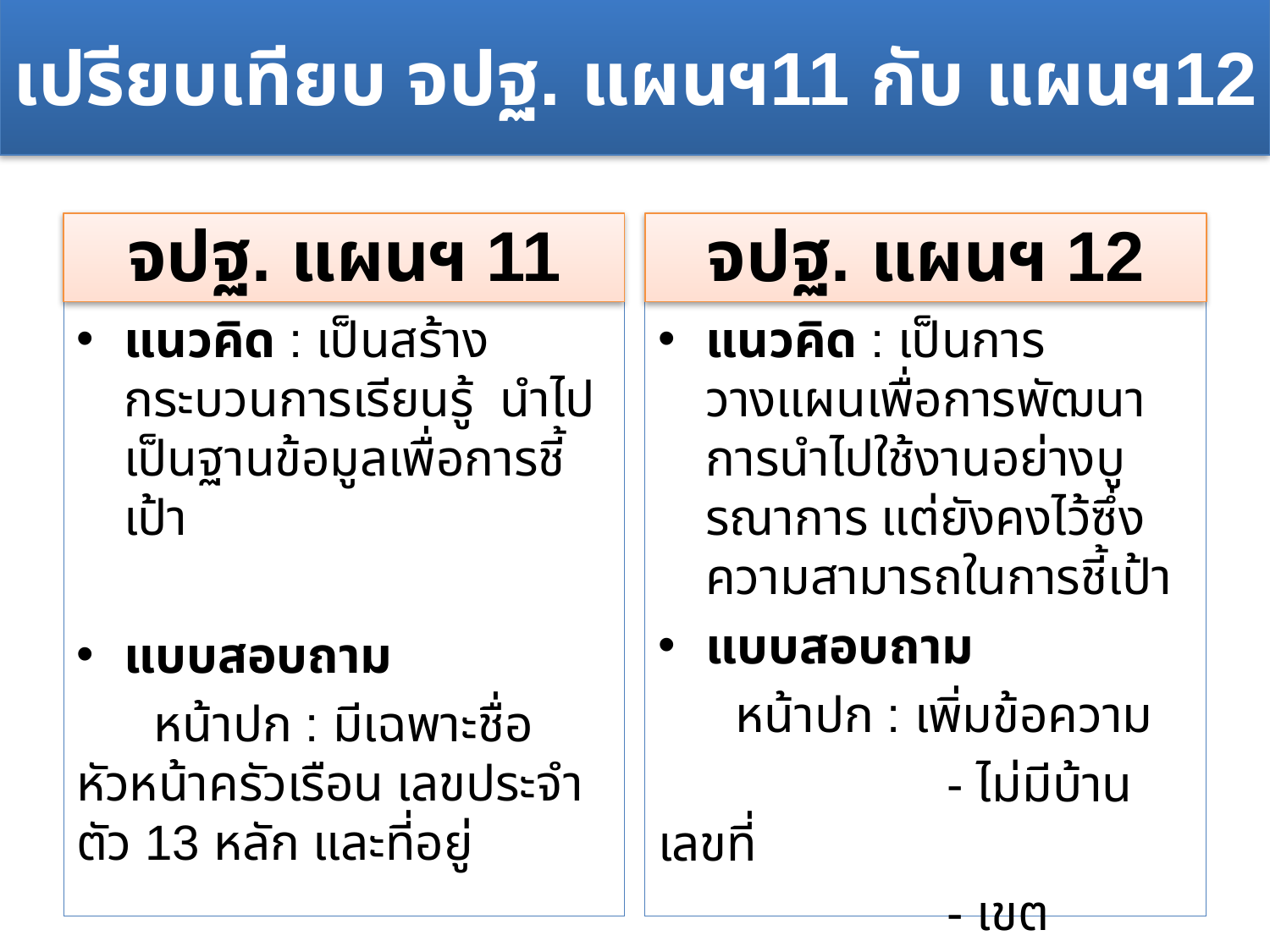

# เปรียบเทียบ จปฐ. แผนฯ11 กับ แผนฯ12
จปฐ. แผนฯ 11
จปฐ. แผนฯ 12
แนวคิด : เป็นการวางแผนเพื่อการพัฒนา การนำไปใช้งานอย่างบูรณาการ แต่ยังคงไว้ซึ่งความสามารถในการชี้เป้า
แบบสอบถาม
      หน้าปก : เพิ่มข้อความ
                     - ไม่มีบ้านเลขที่
                     - เขตปกครอง
                     - พื้นที่ตั้งที่พักอาศัย
                     - ที่ดินที่ใช้ประกอบอาชีพ
แนวคิด : เป็นสร้างกระบวนการเรียนรู้  นำไปเป็นฐานข้อมูลเพื่อการชี้เป้า

แบบสอบถาม
      หน้าปก : มีเฉพาะชื่อหัวหน้าครัวเรือน เลขประจำตัว 13 หลัก และที่อยู่